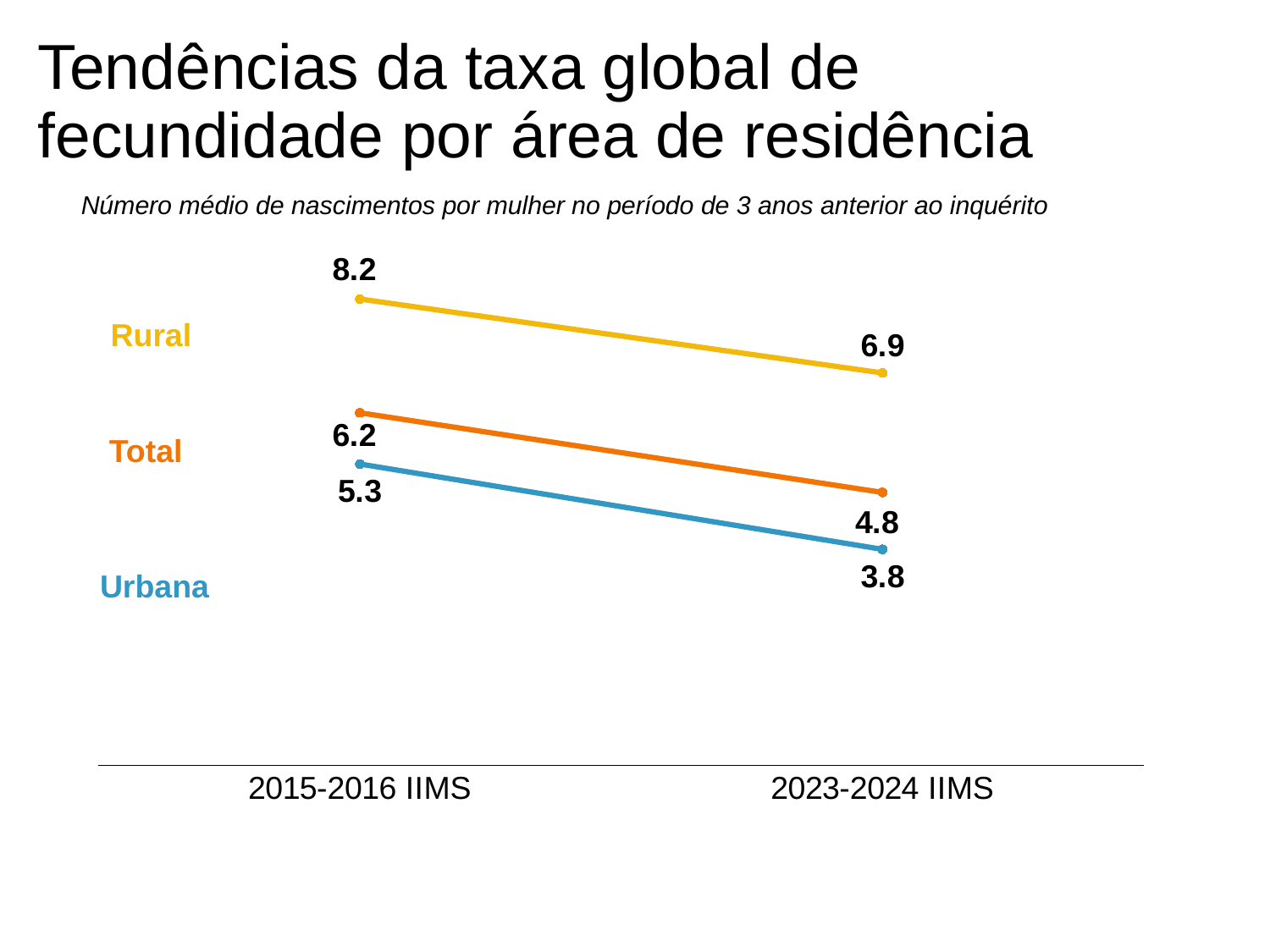

# Tendências da taxa global de fecundidade por área de residência
Número médio de nascimentos por mulher no período de 3 anos anterior ao inquérito

### Chart

| Category | Total | Urbana | Rural |
|---|---|---|---|
| 2015-2016 IIMS | 6.2 | 5.3 | 8.2 |
| 2023-2024 IIMS | 4.8 | 3.8 | 6.9 |
Rural
Total
Urbana